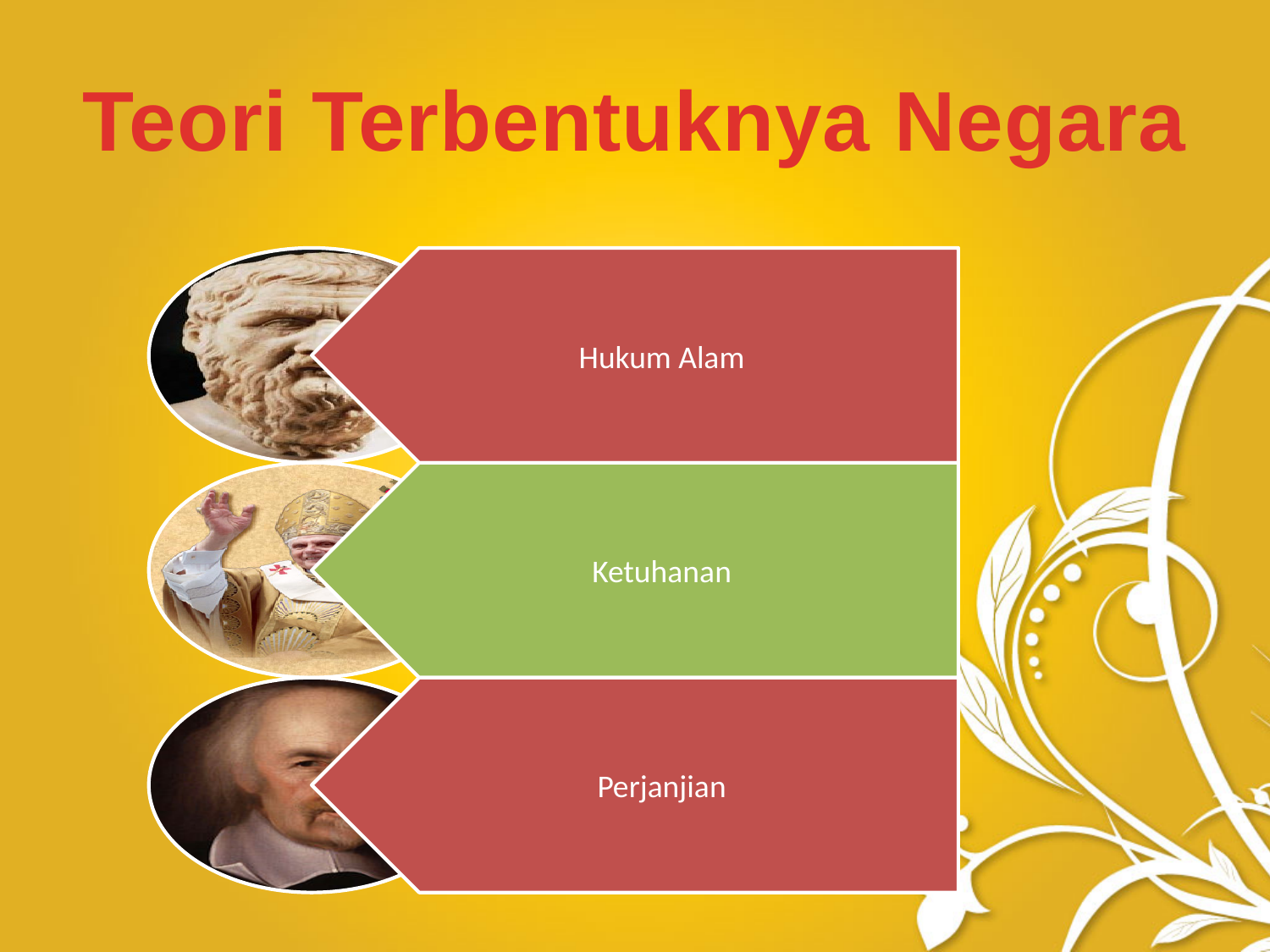

# Teori Terbentuknya Negara
Hukum Alam
Ketuhanan
Perjanjian